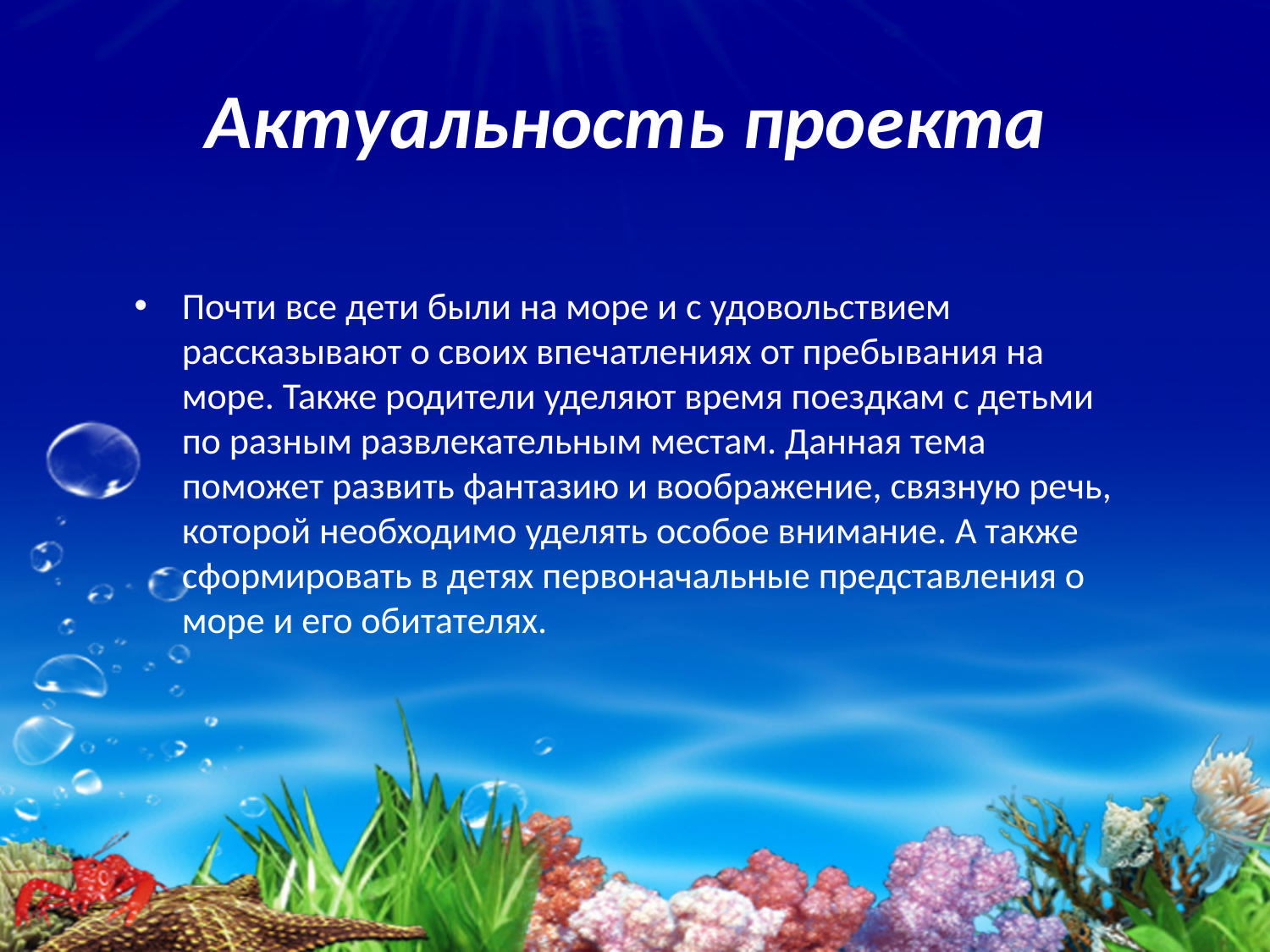

# Актуальность проекта

Почти все дети были на море и с удовольствием рассказывают о своих впечатлениях от пребывания на море. Также родители уделяют время поездкам с детьми по разным развлекательным местам. Данная тема поможет развить фантазию и воображение, связную речь, которой необходимо уделять особое внимание. А также сформировать в детях первоначальные представления о море и его обитателях.